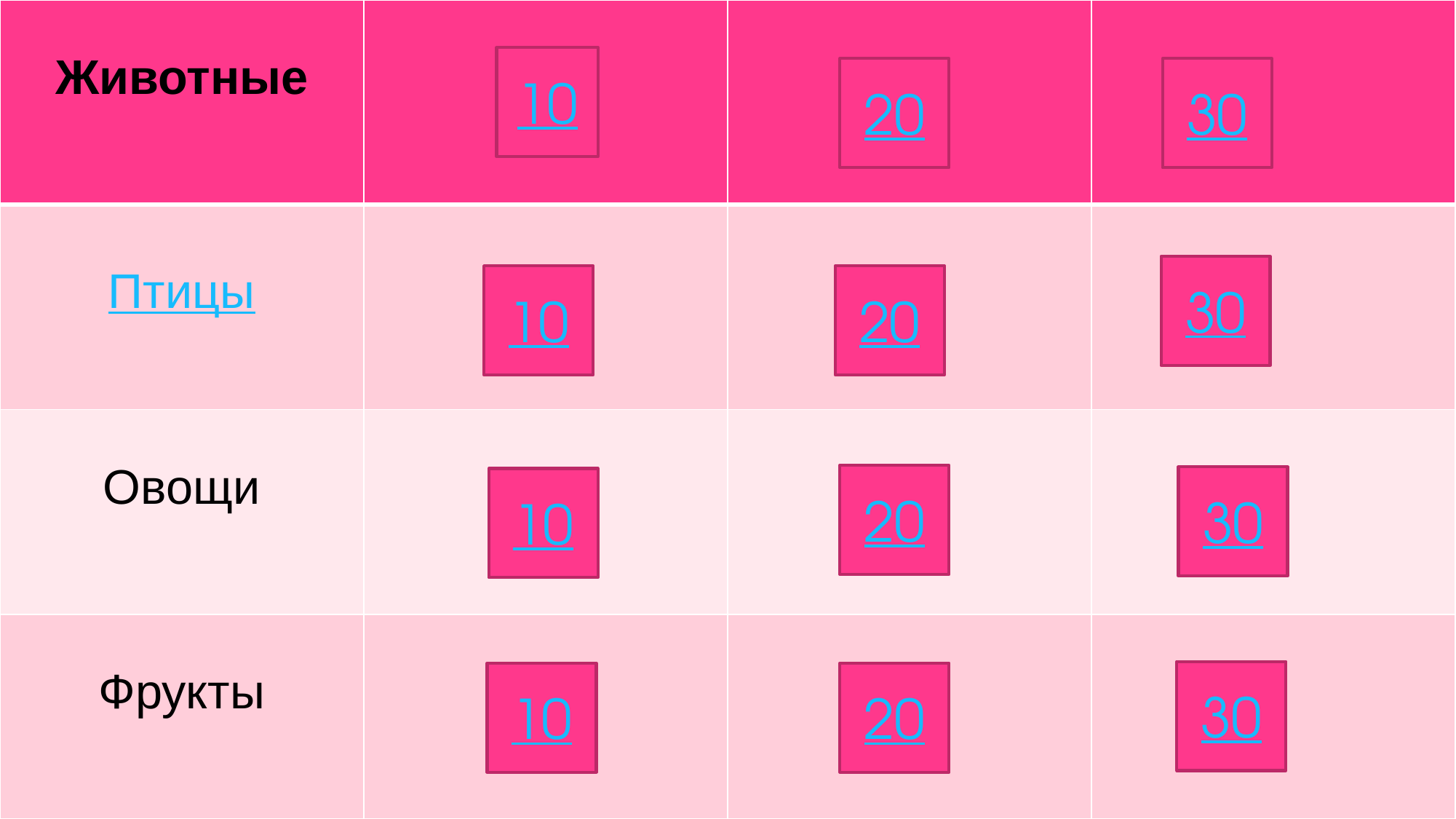

| Животные |  |  |  |
| --- | --- | --- | --- |
| Птицы |  |  |  |
| Овощи |  |  |  |
| Фрукты |  |  |  |
#
10
20
30
30
10
20
20
30
10
30
10
20